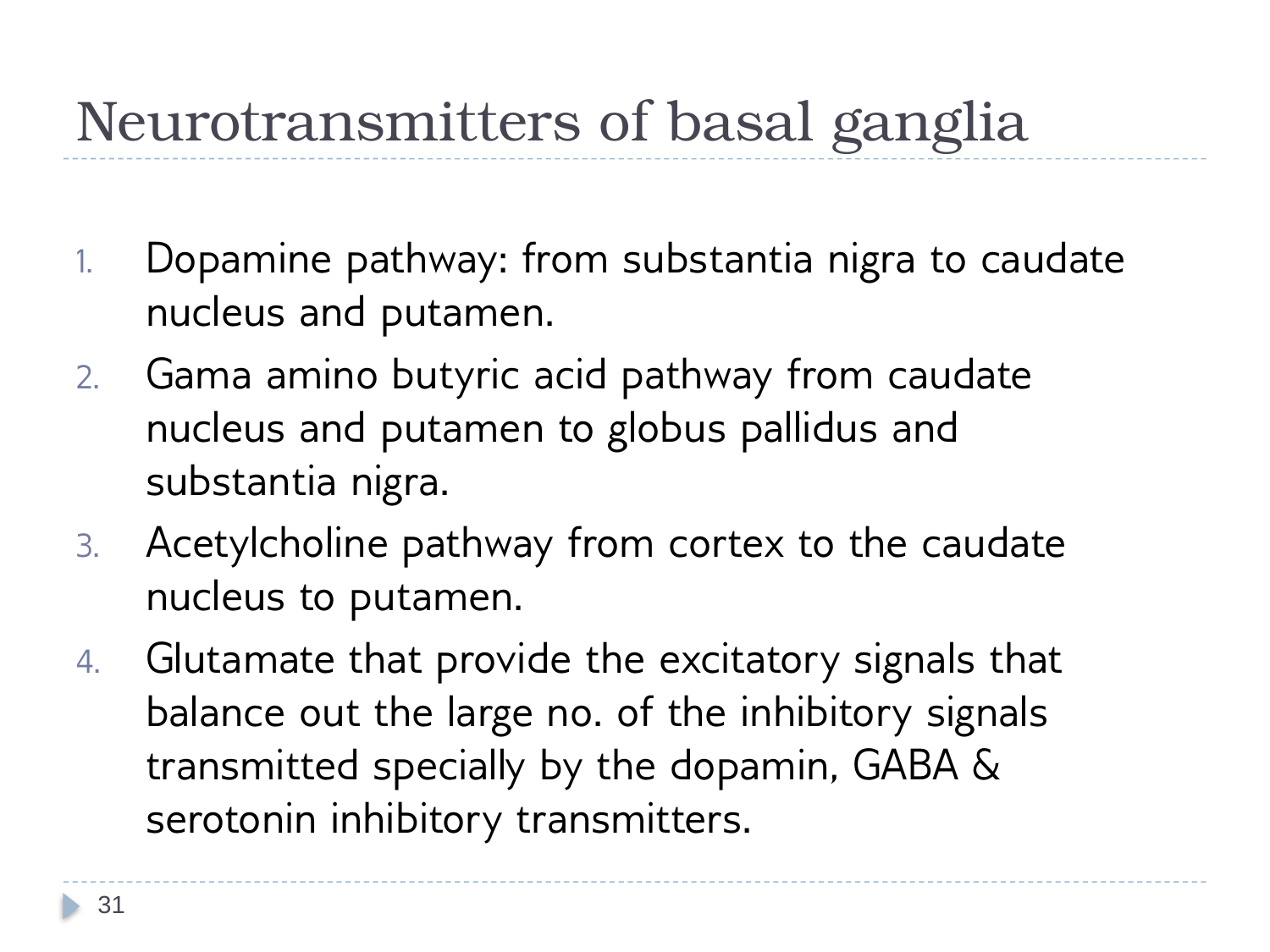

# Neurotransmitters of basal ganglia
Dopamine pathway: from substantia nigra to caudate nucleus and putamen.
Gama amino butyric acid pathway from caudate nucleus and putamen to globus pallidus and substantia nigra.
Acetylcholine pathway from cortex to the caudate nucleus to putamen.
Glutamate that provide the excitatory signals that balance out the large no. of the inhibitory signals transmitted specially by the dopamin, GABA & serotonin inhibitory transmitters.
31